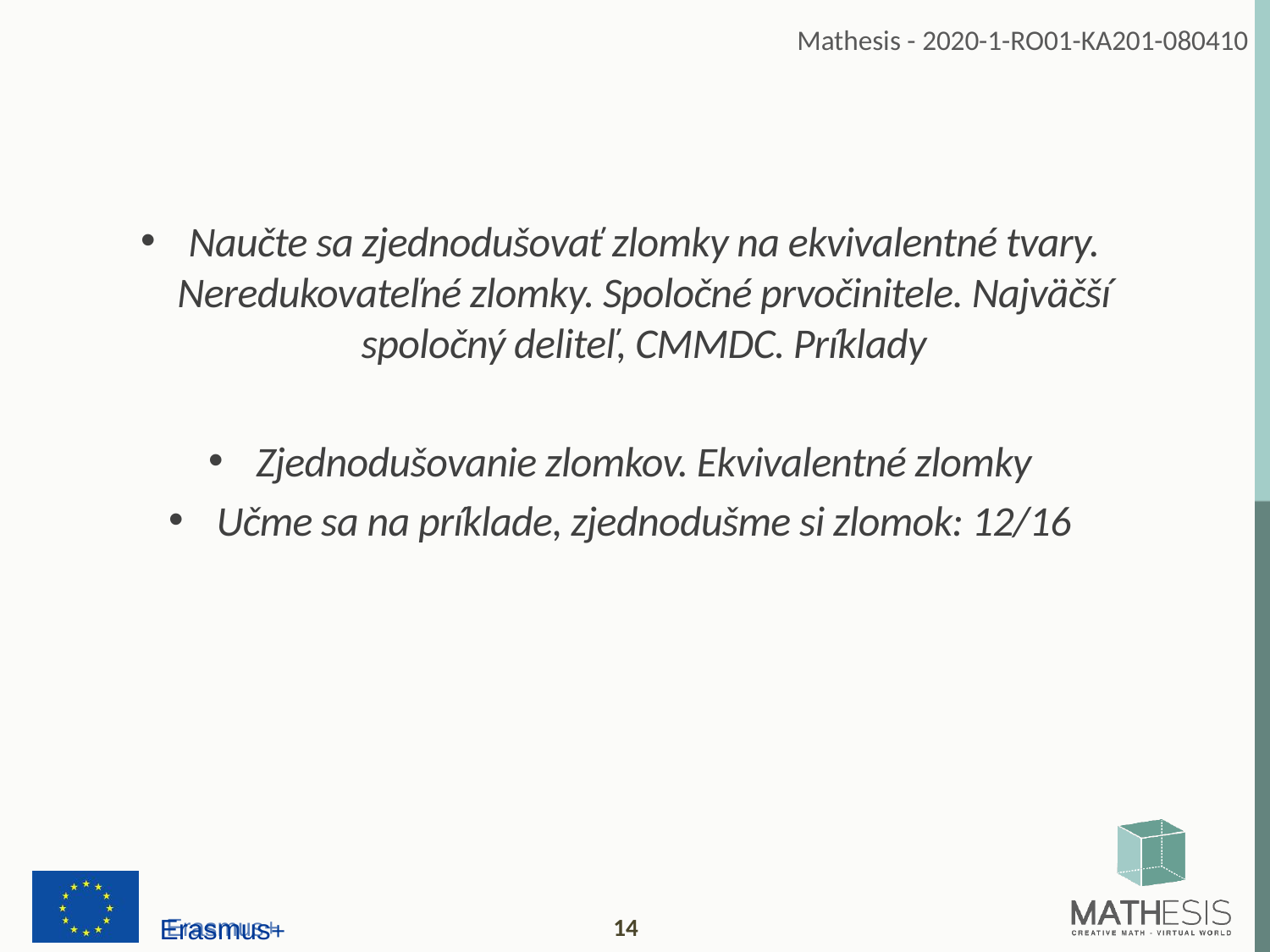

Naučte sa zjednodušovať zlomky na ekvivalentné tvary. Neredukovateľné zlomky. Spoločné prvočinitele. Najväčší spoločný deliteľ, CMMDC. Príklady

Zjednodušovanie zlomkov. Ekvivalentné zlomky
Učme sa na príklade, zjednodušme si zlomok: 12/16